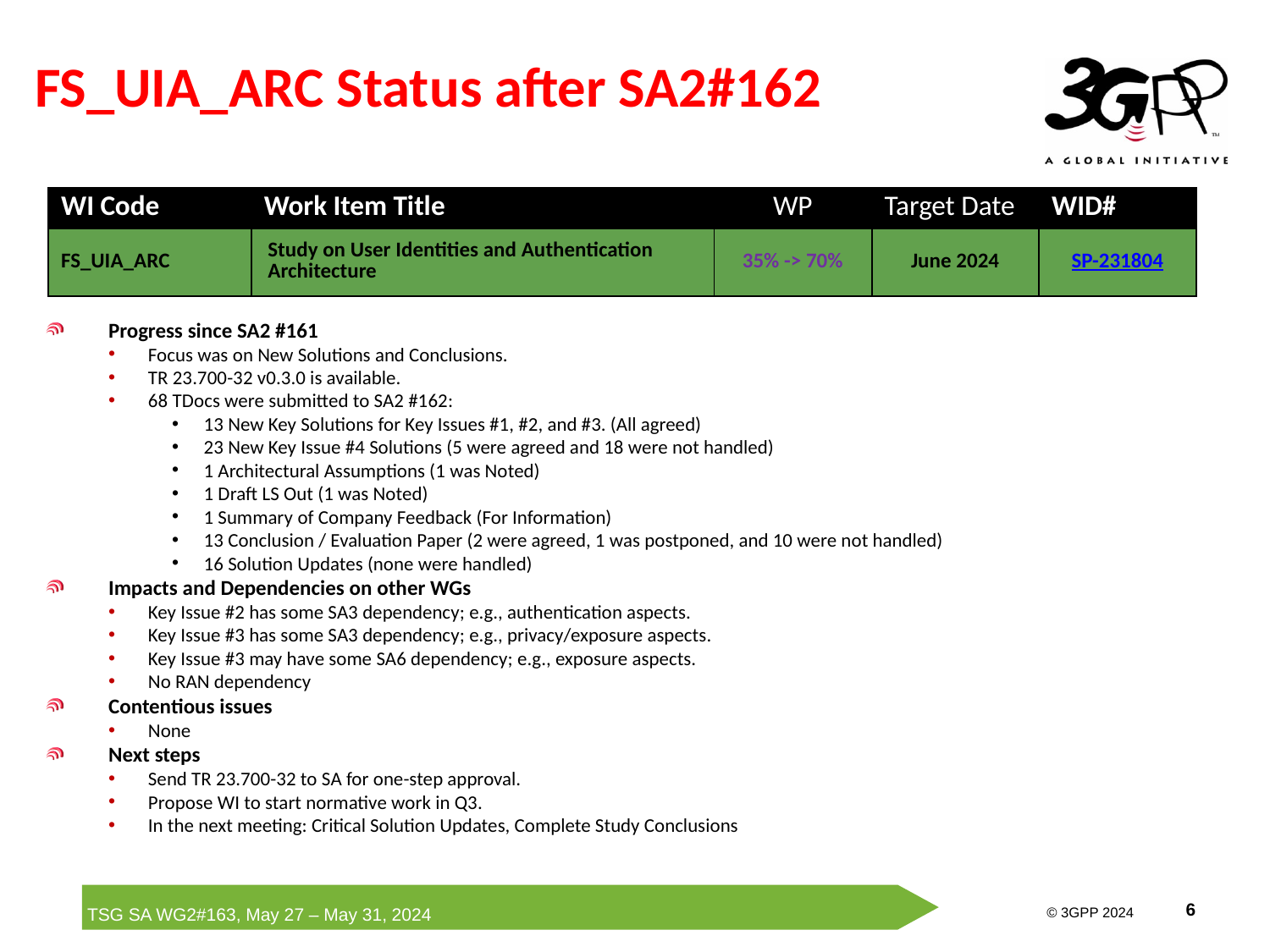

# FS_UIA_ARC Status after SA2#162
| WI Code | Work Item Title | WP | Target Date | WID# |
| --- | --- | --- | --- | --- |
| FS\_UIA\_ARC | Study on User Identities and Authentication Architecture | 35% -> 70% | June 2024 | SP-231804 |
Progress since SA2 #161
Focus was on New Solutions and Conclusions.
TR 23.700-32 v0.3.0 is available.
68 TDocs were submitted to SA2 #162:
13 New Key Solutions for Key Issues #1, #2, and #3. (All agreed)
23 New Key Issue #4 Solutions (5 were agreed and 18 were not handled)
1 Architectural Assumptions (1 was Noted)
1 Draft LS Out (1 was Noted)
1 Summary of Company Feedback (For Information)
13 Conclusion / Evaluation Paper (2 were agreed, 1 was postponed, and 10 were not handled)
16 Solution Updates (none were handled)
Impacts and Dependencies on other WGs
Key Issue #2 has some SA3 dependency; e.g., authentication aspects.
Key Issue #3 has some SA3 dependency; e.g., privacy/exposure aspects.
Key Issue #3 may have some SA6 dependency; e.g., exposure aspects.
No RAN dependency
Contentious issues
None
Next steps
Send TR 23.700-32 to SA for one-step approval.
Propose WI to start normative work in Q3.
In the next meeting: Critical Solution Updates, Complete Study Conclusions